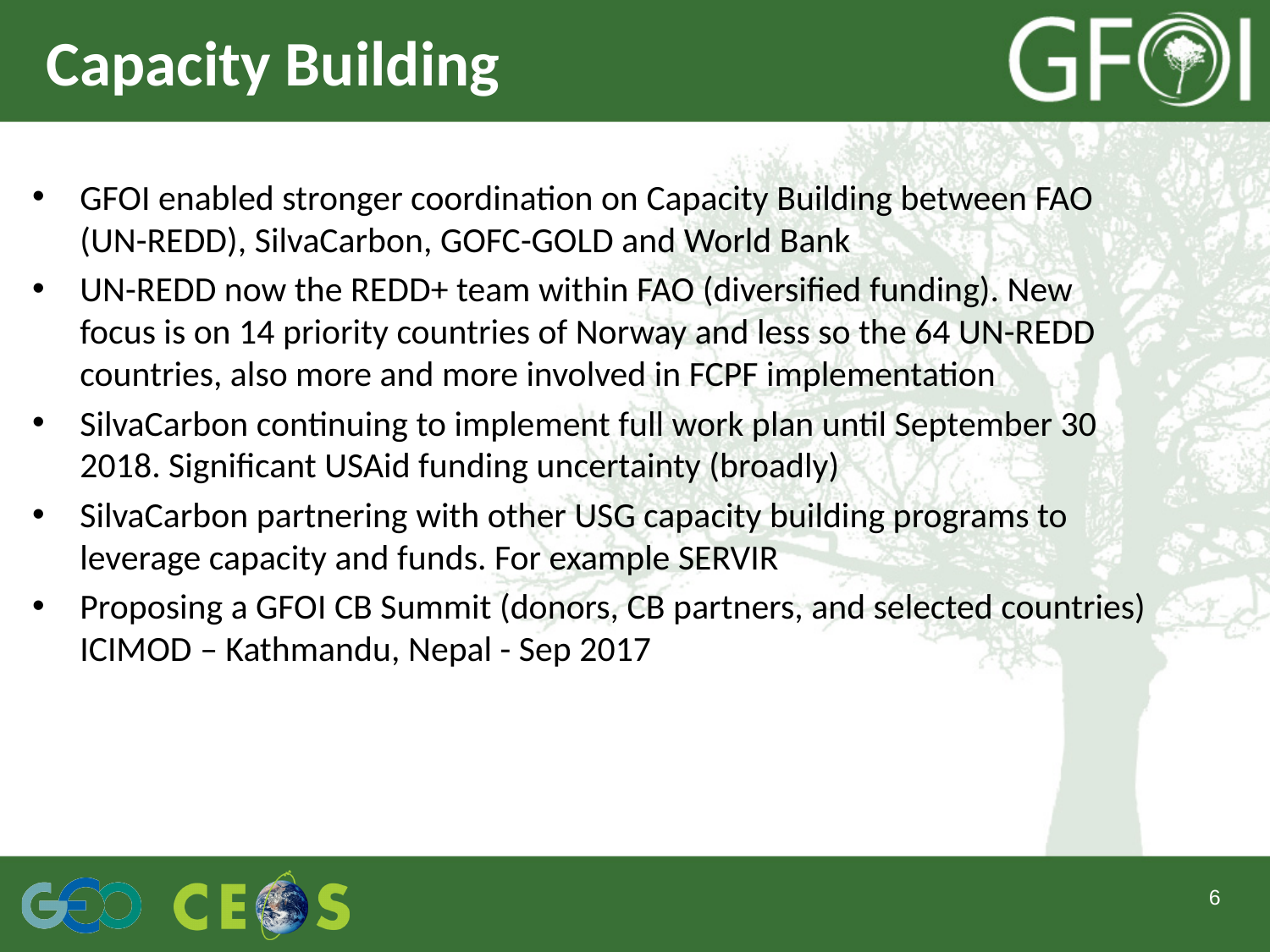

# Capacity Building
GFOI enabled stronger coordination on Capacity Building between FAO (UN-REDD), SilvaCarbon, GOFC-GOLD and World Bank
UN-REDD now the REDD+ team within FAO (diversified funding). New focus is on 14 priority countries of Norway and less so the 64 UN-REDD countries, also more and more involved in FCPF implementation
SilvaCarbon continuing to implement full work plan until September 30 2018. Significant USAid funding uncertainty (broadly)
SilvaCarbon partnering with other USG capacity building programs to leverage capacity and funds. For example SERVIR
Proposing a GFOI CB Summit (donors, CB partners, and selected countries) ICIMOD – Kathmandu, Nepal - Sep 2017

6